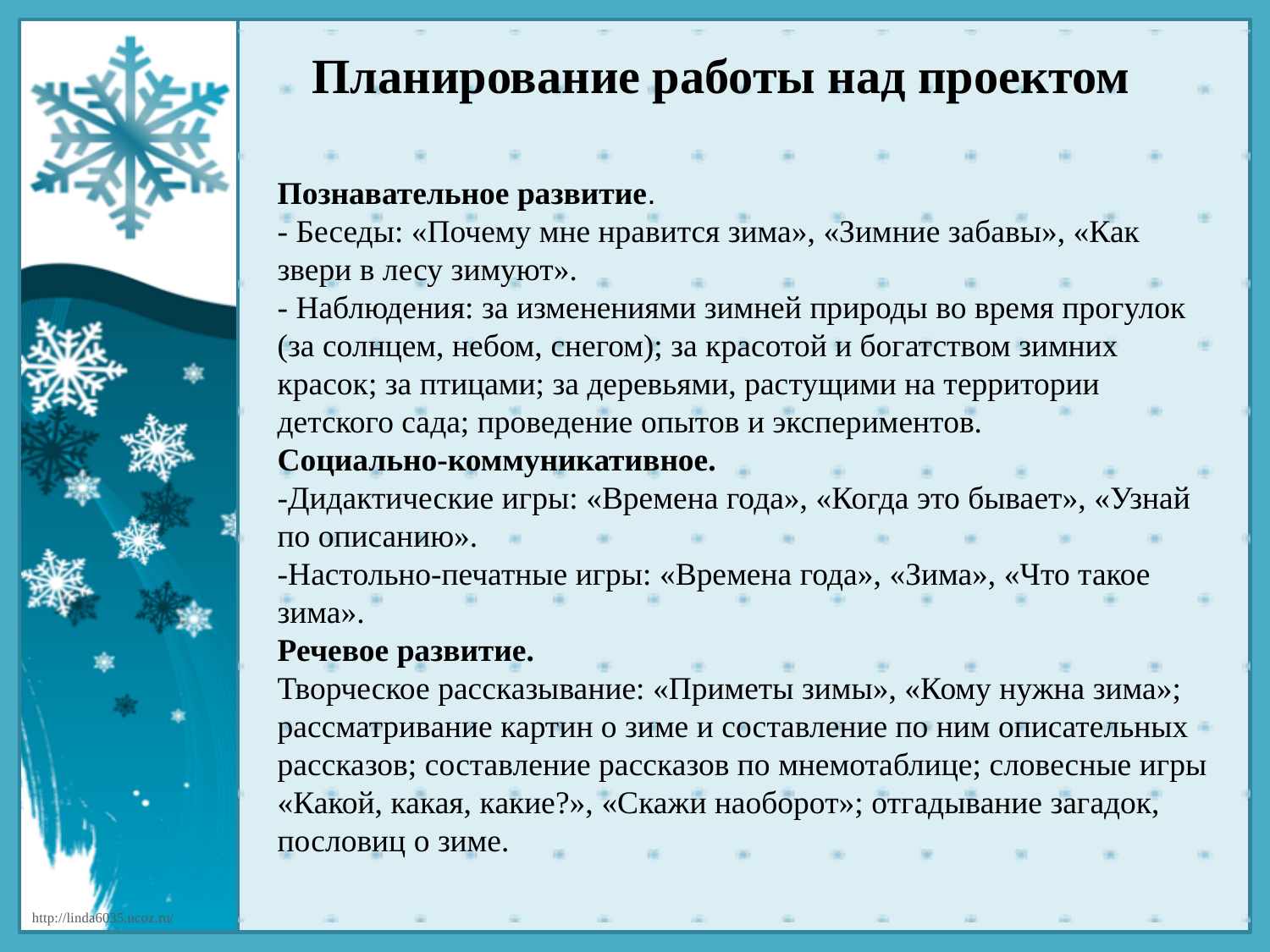

# Планирование работы над проектом
Познавательное развитие.
- Беседы: «Почему мне нравится зима», «Зимние забавы», «Как звери в лесу зимуют».
- Наблюдения: за изменениями зимней природы во время прогулок (за солнцем, небом, снегом); за красотой и богатством зимних красок; за птицами; за деревьями, растущими на территории детского сада; проведение опытов и экспериментов.
Социально-коммуникативное.
-Дидактические игры: «Времена года», «Когда это бывает», «Узнай по описанию».
-Настольно-печатные игры: «Времена года», «Зима», «Что такое зима».
Речевое развитие.
Творческое рассказывание: «Приметы зимы», «Кому нужна зима»; рассматривание картин о зиме и составление по ним описательных рассказов; составление рассказов по мнемотаблице; словесные игры «Какой, какая, какие?», «Скажи наоборот»; отгадывание загадок, пословиц о зиме.